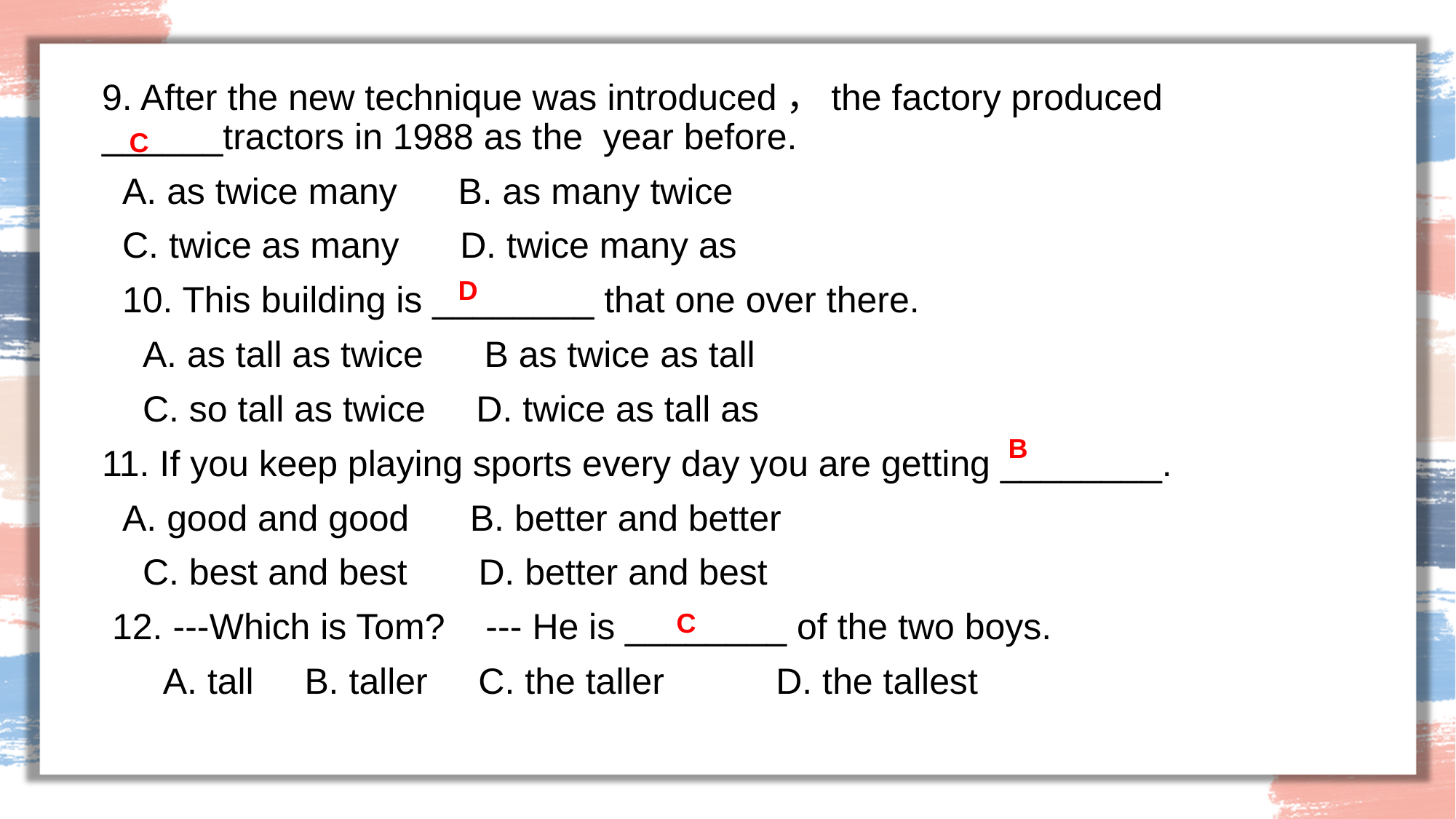

9. After the new technique was introduced，the factory produced ______tractors in 1988 as the  year before.
  A. as twice many      B. as many twice
  C. twice as many      D. twice many as
  10. This building is ________ that one over there.
    A. as tall as twice      B as twice as tall
    C. so tall as twice     D. twice as tall as
11. If you keep playing sports every day you are getting ________.
  A. good and good      B. better and better
    C. best and best       D. better and best
 12. ---Which is Tom?    --- He is ________ of the two boys.
      A. tall     B. taller     C. the taller           D. the tallest
C
D
B
C